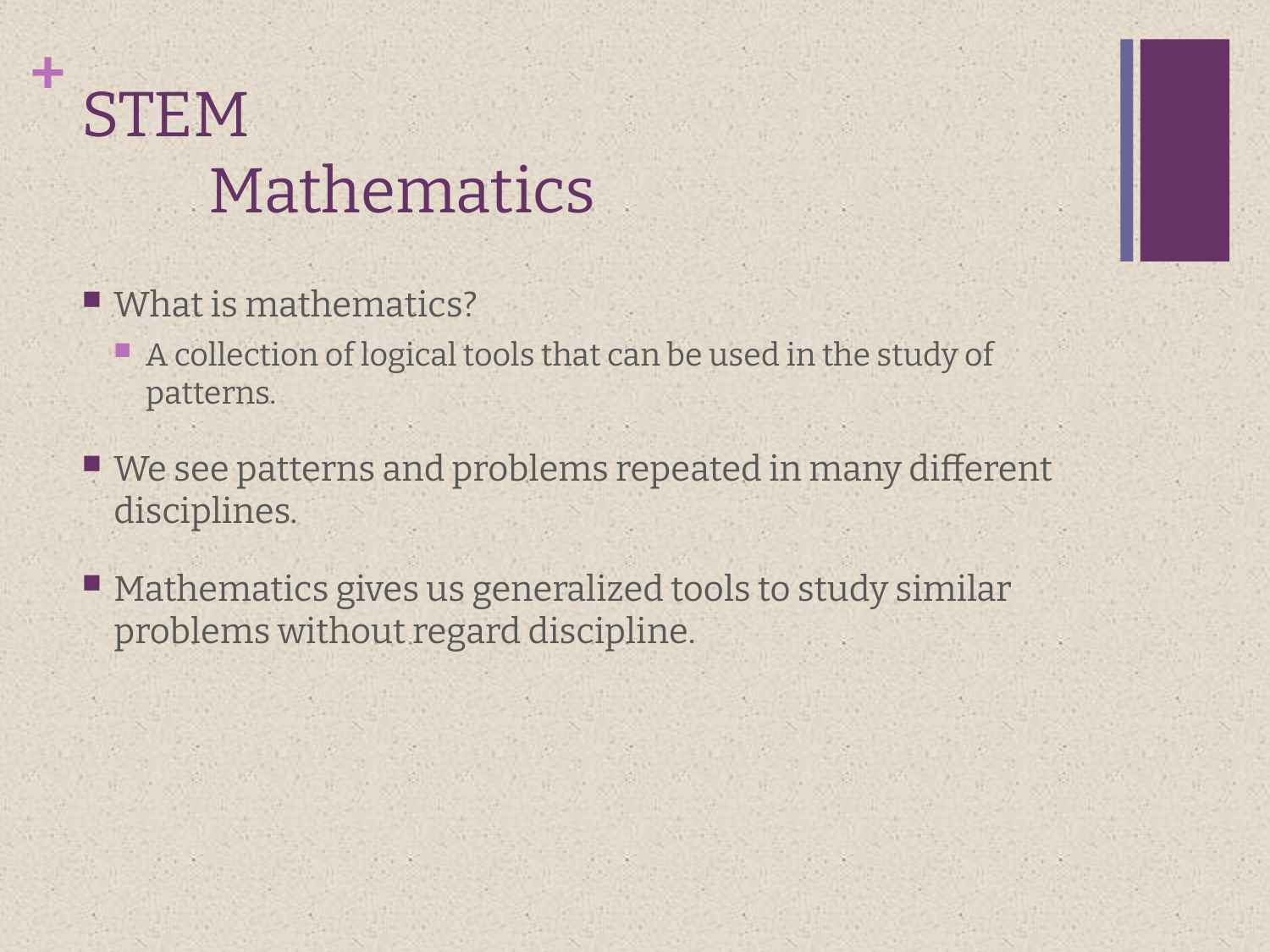

# STEM Mathematics
What is mathematics?
A collection of logical tools that can be used in the study of patterns.
We see patterns and problems repeated in many different disciplines.
Mathematics gives us generalized tools to study similar problems without regard discipline.